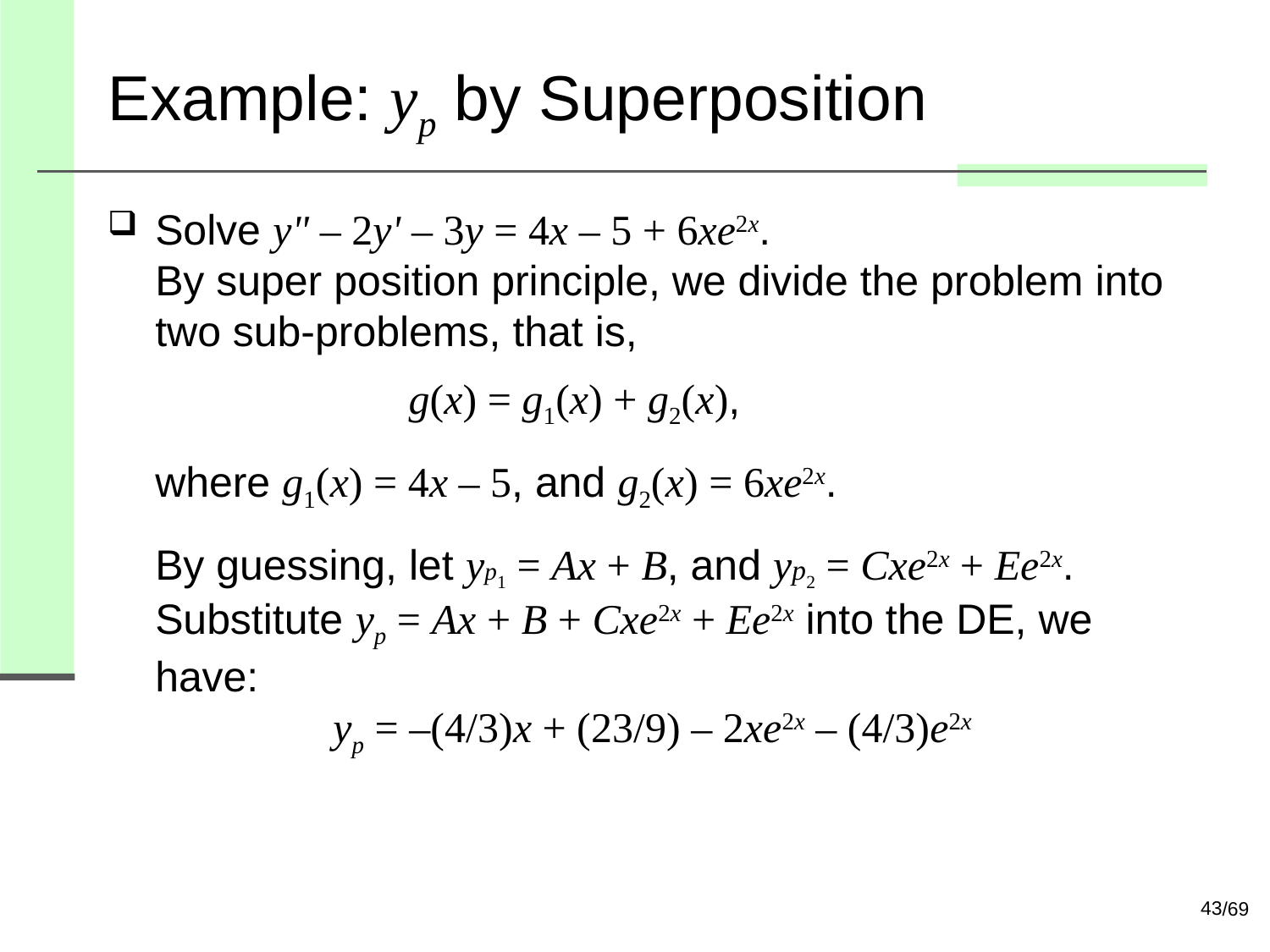

# Example: yp by Superposition
Solve y" – 2y' – 3y = 4x – 5 + 6xe2x.
By super position principle, we divide the problem into two sub-problems, that is,
                                                               g(x) = g1(x) + g2(x),
where g1(x) = 4x – 5, and g2(x) = 6xe2x.
By guessing, let yp1 = Ax + B, and yp2 = Cxe2x + Ee2x.
Substitute yp = Ax + B + Cxe2x + Ee2x into the DE, we have:
               yp = –(4/3)x + (23/9) – 2xe2x – (4/3)e2x
43